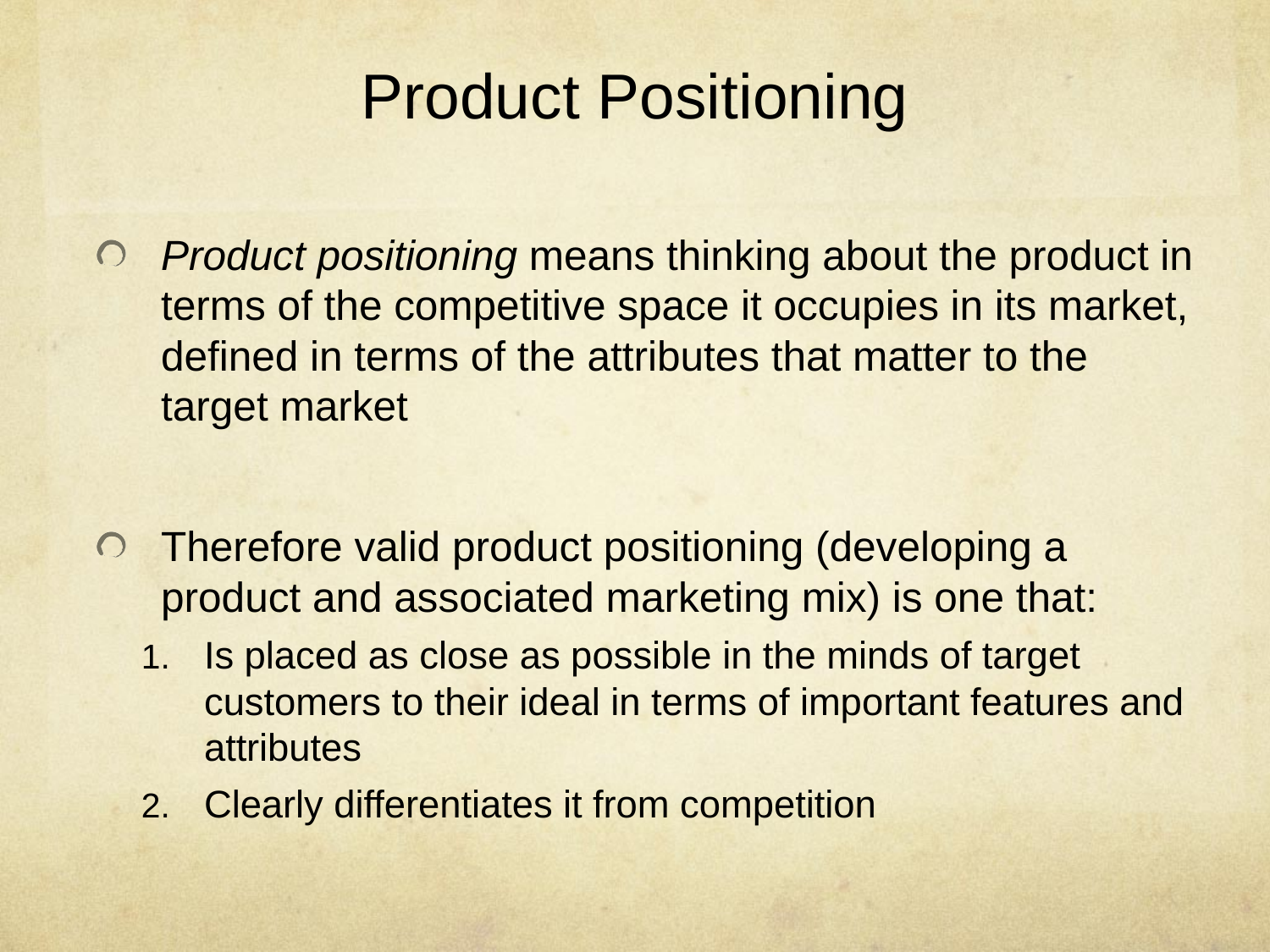

# Product Positioning
Product positioning means thinking about the product in terms of the competitive space it occupies in its market, defined in terms of the attributes that matter to the target market

Therefore valid product positioning (developing a product and associated marketing mix) is one that:
Is placed as close as possible in the minds of target customers to their ideal in terms of important features and attributes
Clearly differentiates it from competition